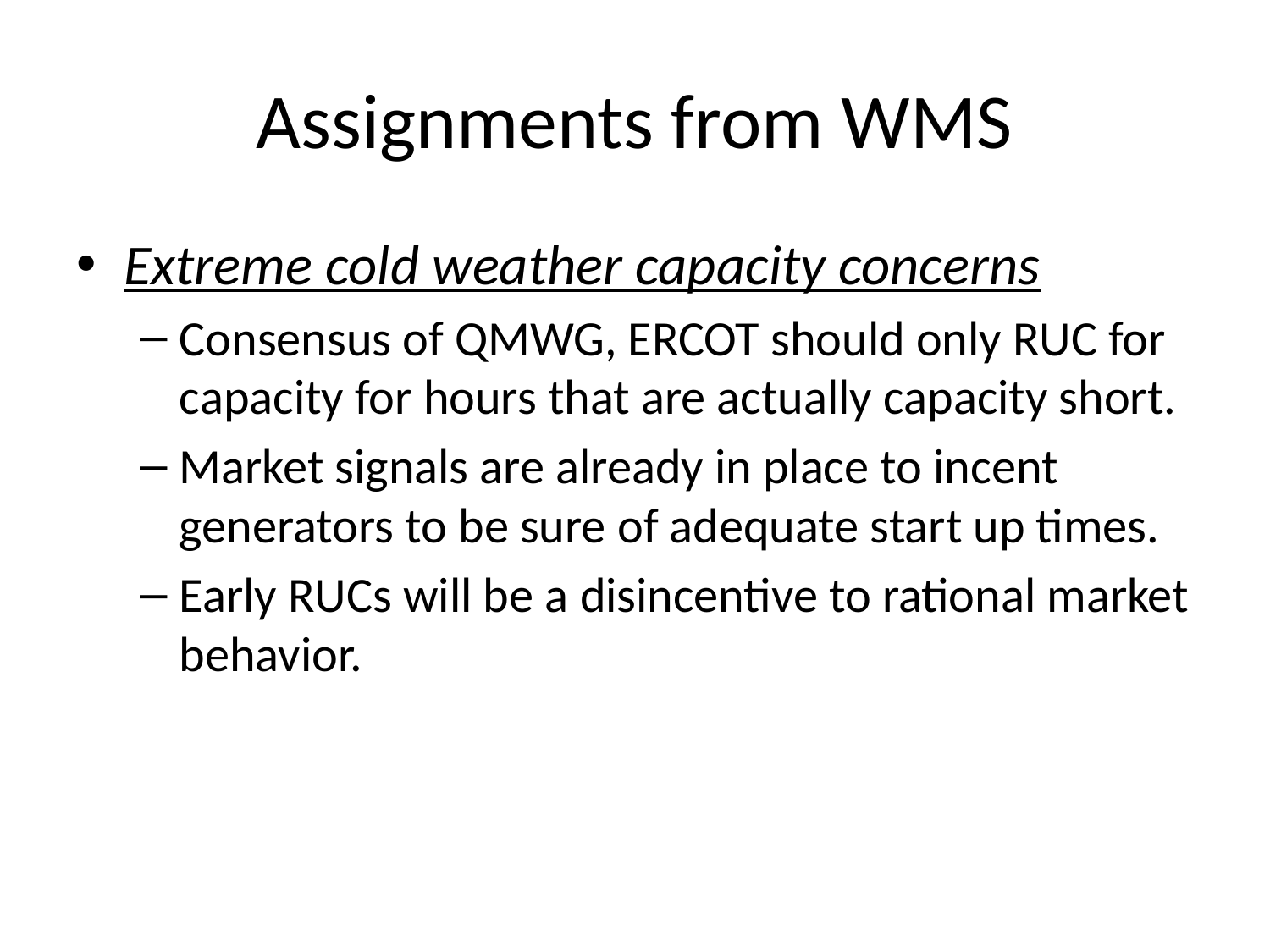

# Assignments from WMS
Extreme cold weather capacity concerns
Consensus of QMWG, ERCOT should only RUC for capacity for hours that are actually capacity short.
Market signals are already in place to incent generators to be sure of adequate start up times.
Early RUCs will be a disincentive to rational market behavior.